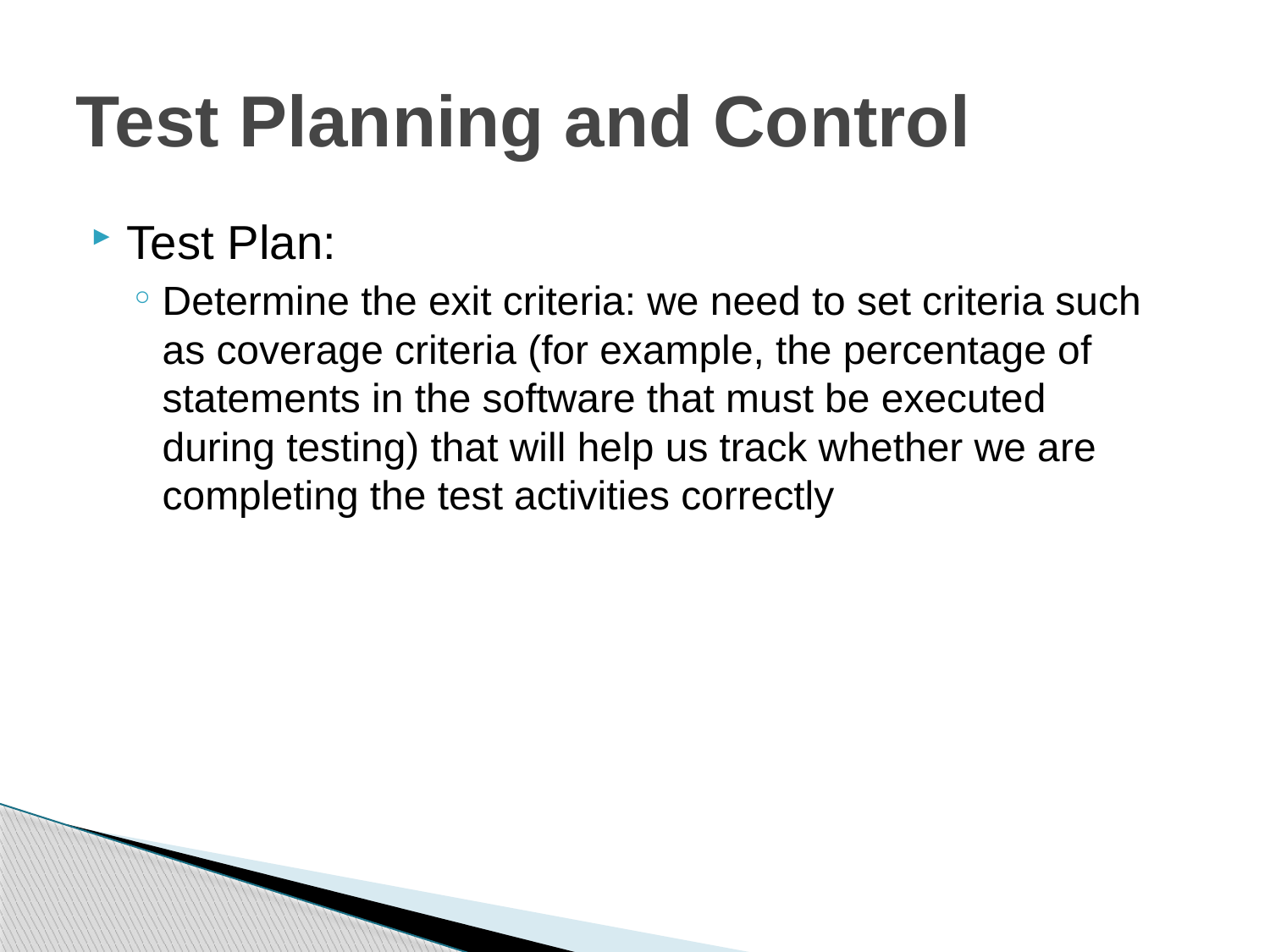

# Test Planning and Control
Test Plan:
Determine the exit criteria: we need to set criteria such as coverage criteria (for example, the percentage of statements in the software that must be executed during testing) that will help us track whether we are completing the test activities correctly